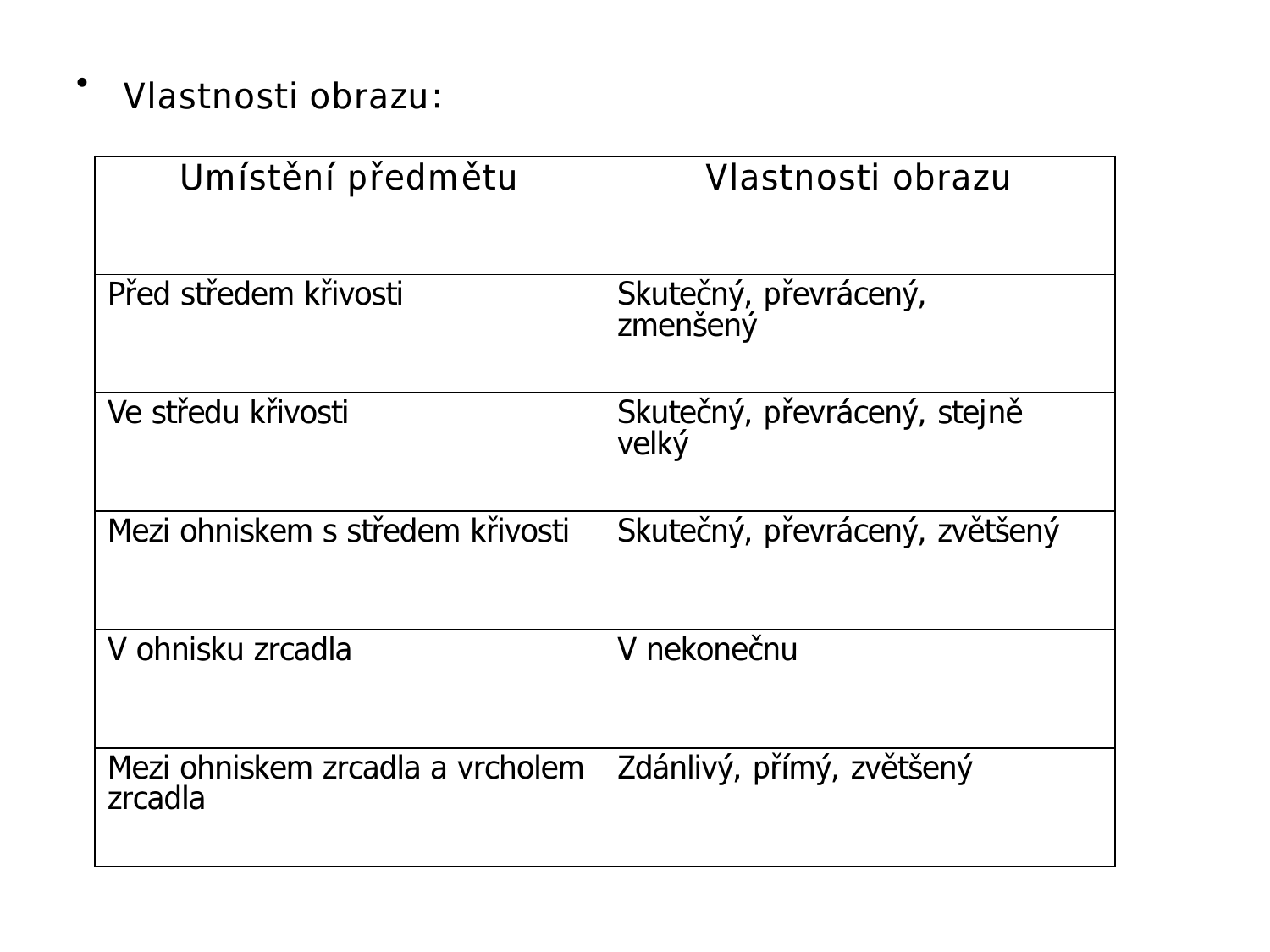

Vlastnosti obrazu:

| Umístění předmětu | Vlastnosti obrazu |
| --- | --- |
| Před středem křivosti | Skutečný, převrácený, zmenšený |
| Ve středu křivosti | Skutečný, převrácený, stejně velký |
| Mezi ohniskem s středem křivosti | Skutečný, převrácený, zvětšený |
| V ohnisku zrcadla | V nekonečnu |
| Mezi ohniskem zrcadla a vrcholem zrcadla | Zdánlivý, přímý, zvětšený |